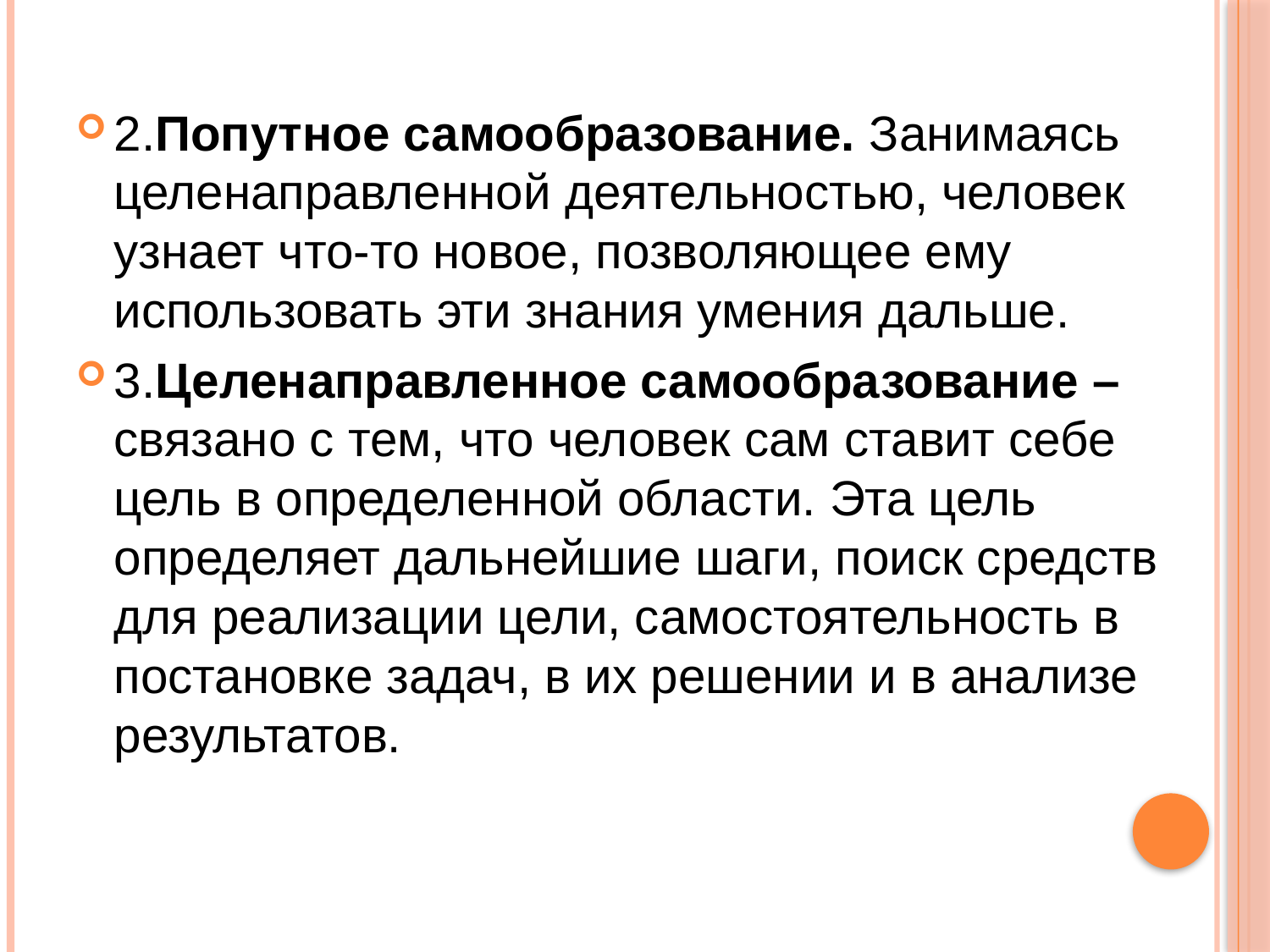

2.Попутное самообразование. Занимаясь целенаправленной деятельностью, человек узнает что-то новое, позволяющее ему использовать эти знания умения дальше.
3.Целенаправленное самообразование – связано с тем, что человек сам ставит себе цель в определенной области. Эта цель определяет дальнейшие шаги, поиск средств для реализации цели, самостоятельность в постановке задач, в их решении и в анализе результатов.